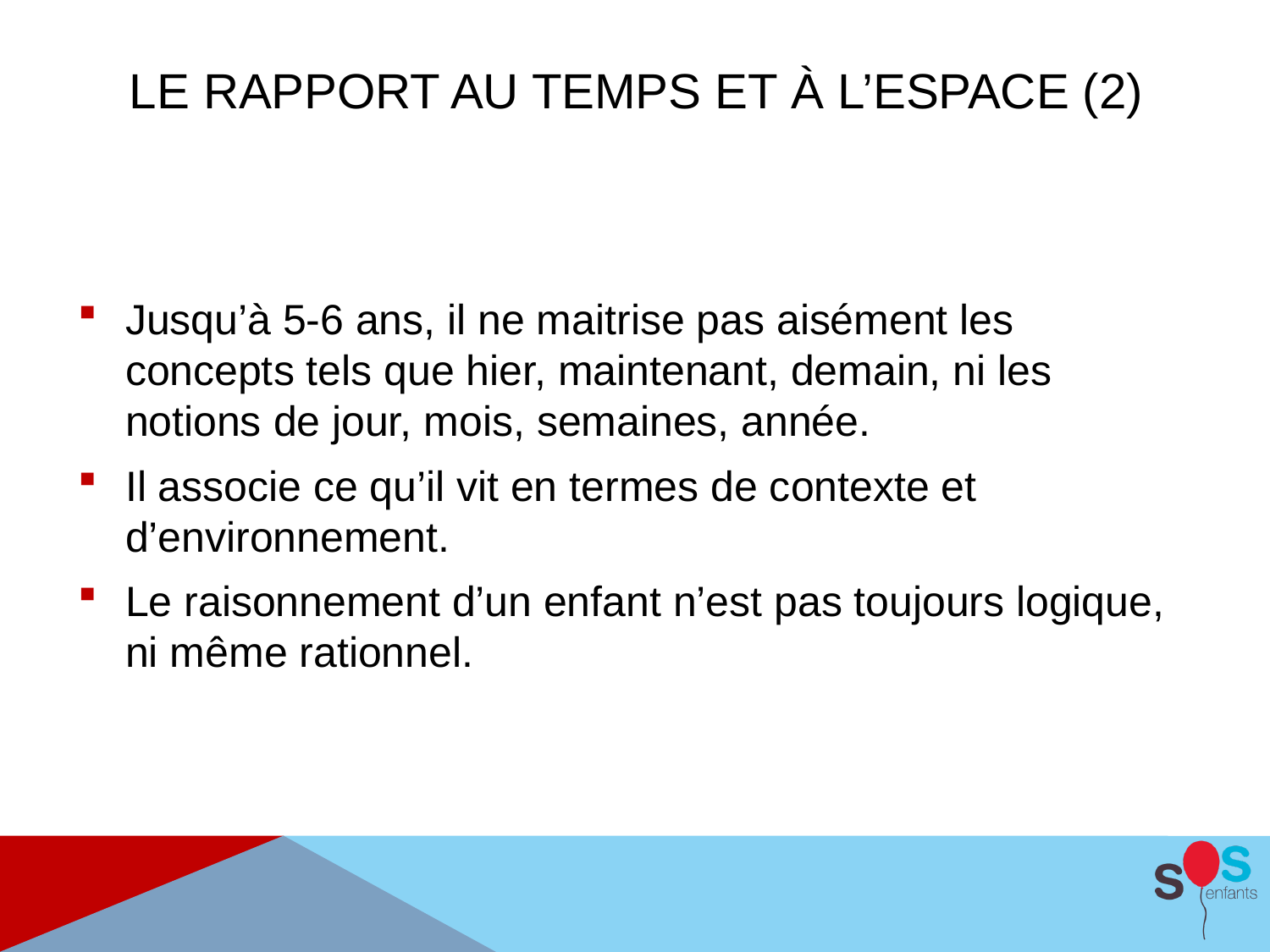

# Le rapport au temps et à l’espace (2)
Jusqu’à 5-6 ans, il ne maitrise pas aisément les concepts tels que hier, maintenant, demain, ni les notions de jour, mois, semaines, année.
Il associe ce qu’il vit en termes de contexte et d’environnement.
Le raisonnement d’un enfant n’est pas toujours logique, ni même rationnel.